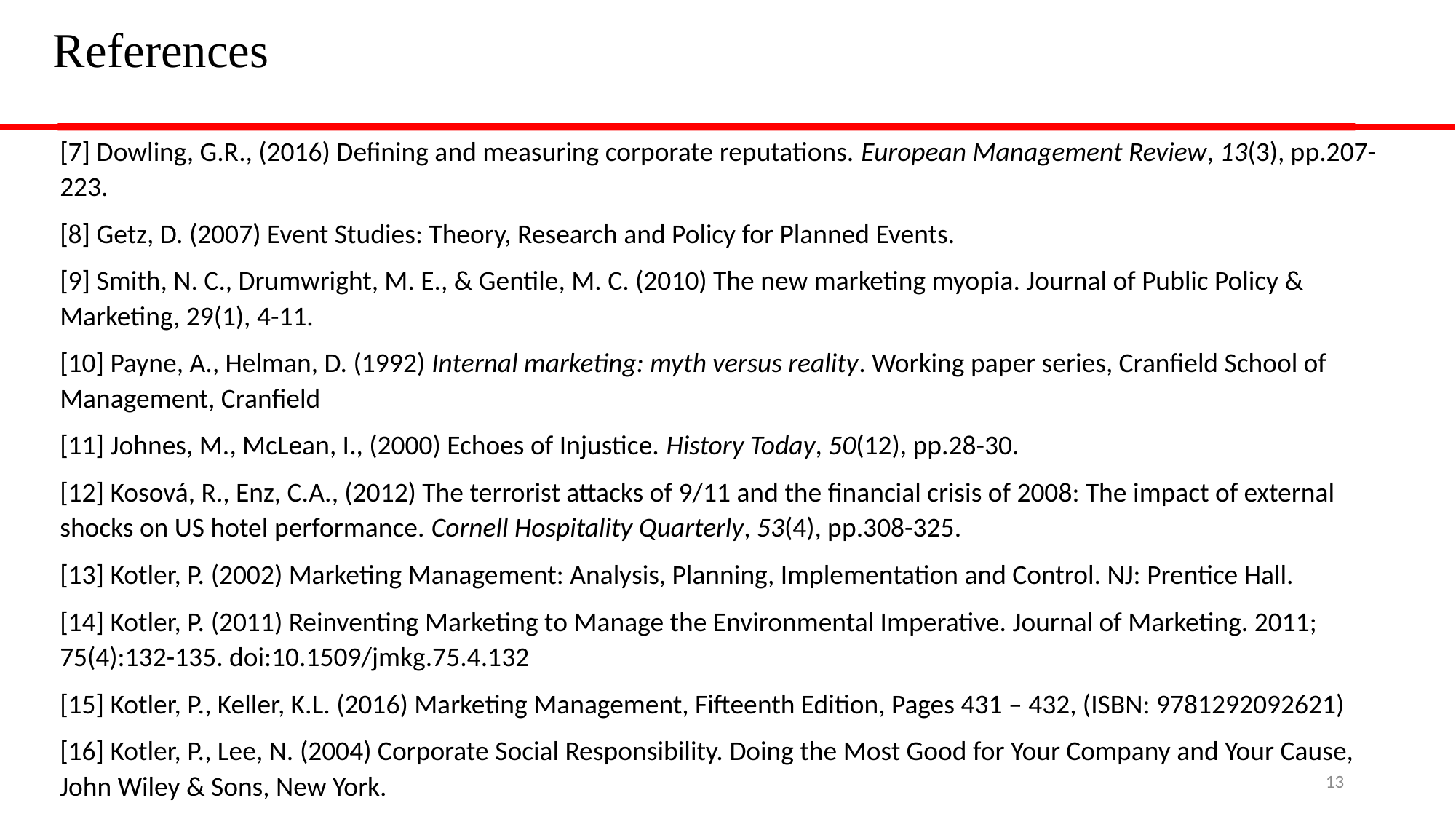

References

[7] Dowling, G.R., (2016) Defining and measuring corporate reputations. European Management Review, 13(3), pp.207-223.
[8] Getz, D. (2007) Event Studies: Theory, Research and Policy for Planned Events.
[9] Smith, N. C., Drumwright, M. E., & Gentile, M. C. (2010) The new marketing myopia. Journal of Public Policy & Marketing, 29(1), 4-11.
[10] Payne, A., Helman, D. (1992) Internal marketing: myth versus reality. Working paper series, Cranfield School of Management, Cranfield
[11] Johnes, M., McLean, I., (2000) Echoes of Injustice. History Today, 50(12), pp.28-30.
[12] Kosová, R., Enz, C.A., (2012) The terrorist attacks of 9/11 and the financial crisis of 2008: The impact of external shocks on US hotel performance. Cornell Hospitality Quarterly, 53(4), pp.308-325.
[13] Kotler, P. (2002) Marketing Management: Analysis, Planning, Implementation and Control. NJ: Prentice Hall.
[14] Kotler, P. (2011) Reinventing Marketing to Manage the Environmental Imperative. Journal of Marketing. 2011; 75(4):132-135. doi:10.1509/jmkg.75.4.132
[15] Kotler, P., Keller, K.L. (2016) Marketing Management, Fifteenth Edition, Pages 431 – 432, (ISBN: 9781292092621)
[16] Kotler, P., Lee, N. (2004) Corporate Social Responsibility. Doing the Most Good for Your Company and Your Cause, John Wiley & Sons, New York.

13